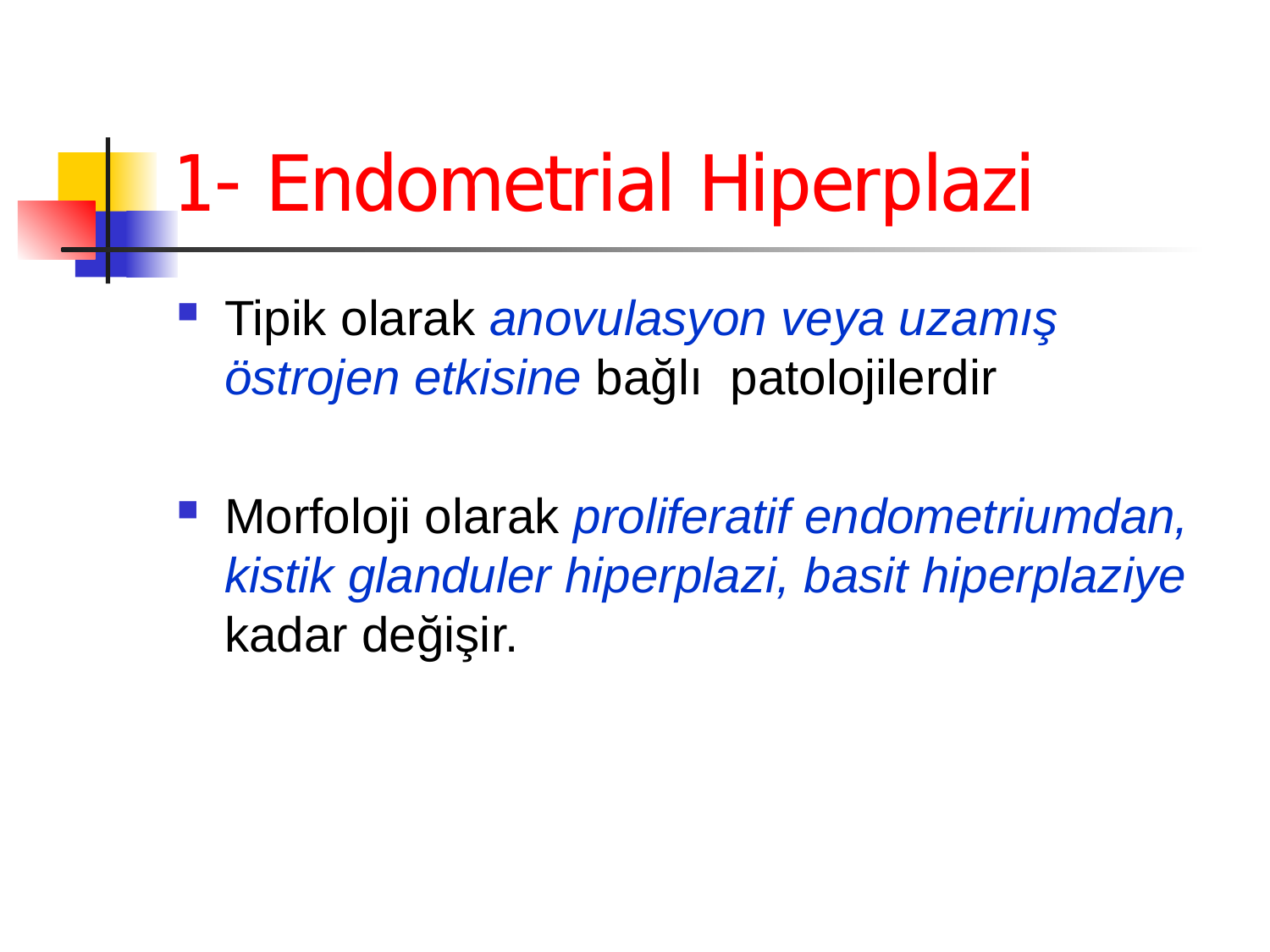

# 1- Endometrial Hiperplazi
Tipik olarak anovulasyon veya uzamış östrojen etkisine bağlı  patolojilerdir

Morfoloji olarak proliferatif endometriumdan, kistik glanduler hiperplazi, basit hiperplaziye kadar değişir.